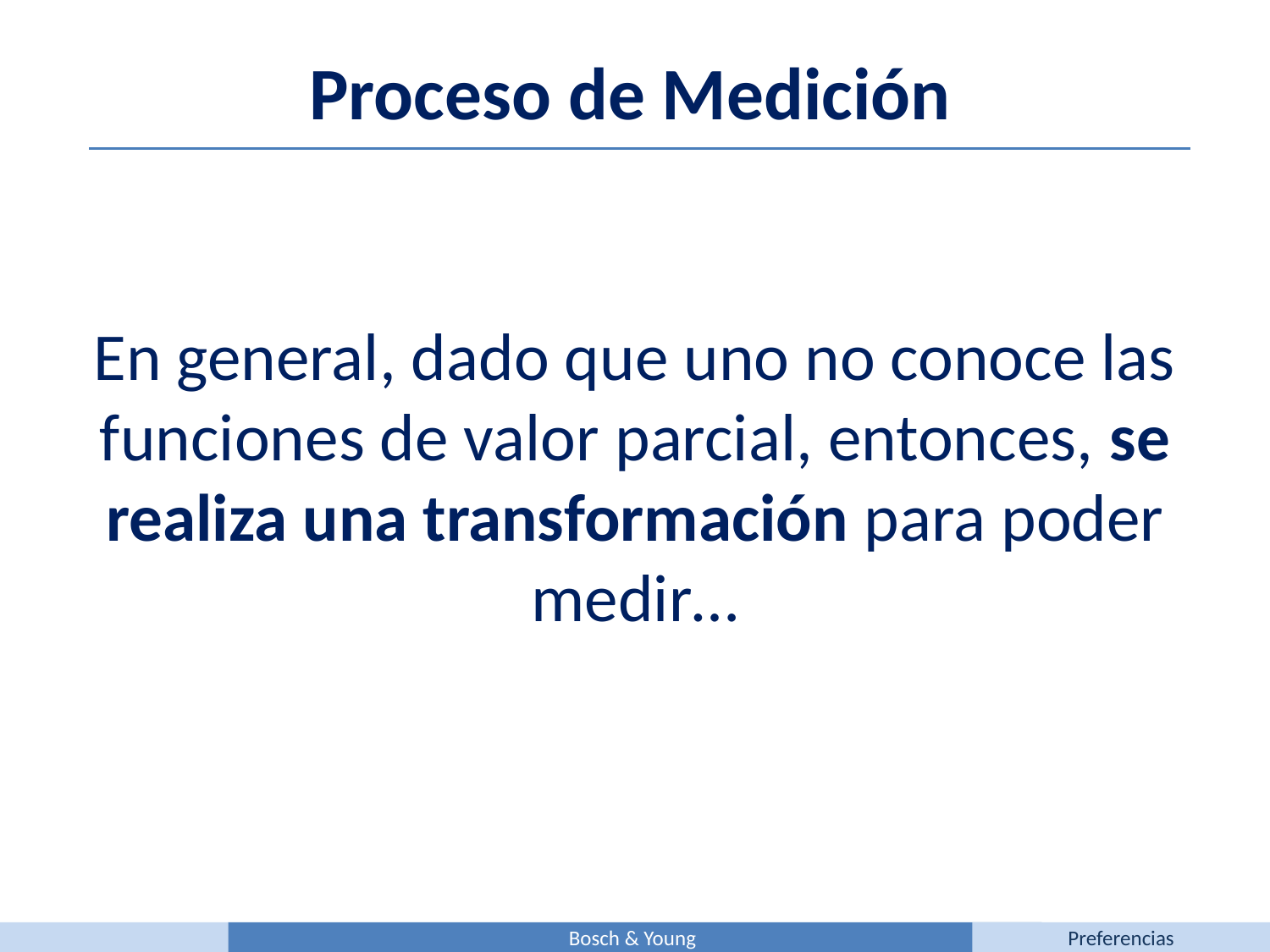

Proceso de Medición
En general, dado que uno no conoce las funciones de valor parcial, entonces, se realiza una transformación para poder medir…

Bosch & Young
Preferencias